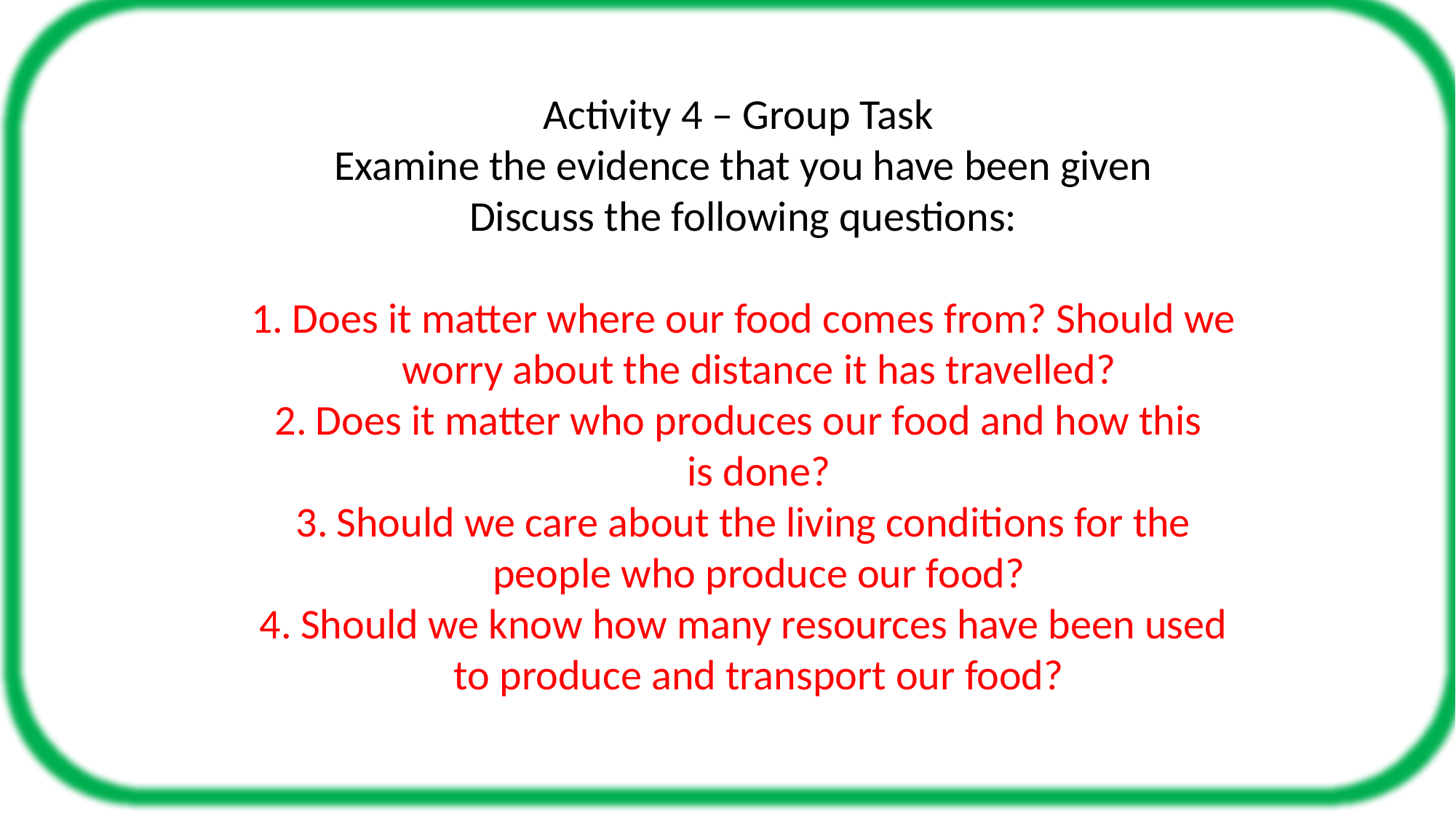

Activity 4 – Group Task
Examine the evidence that you have been given
Discuss the following questions:

Does it matter where our food comes from? Should we worry about the distance it has travelled?
Does it matter who produces our food and how this
is done?
Should we care about the living conditions for the people who produce our food?
Should we know how many resources have been used to produce and transport our food?